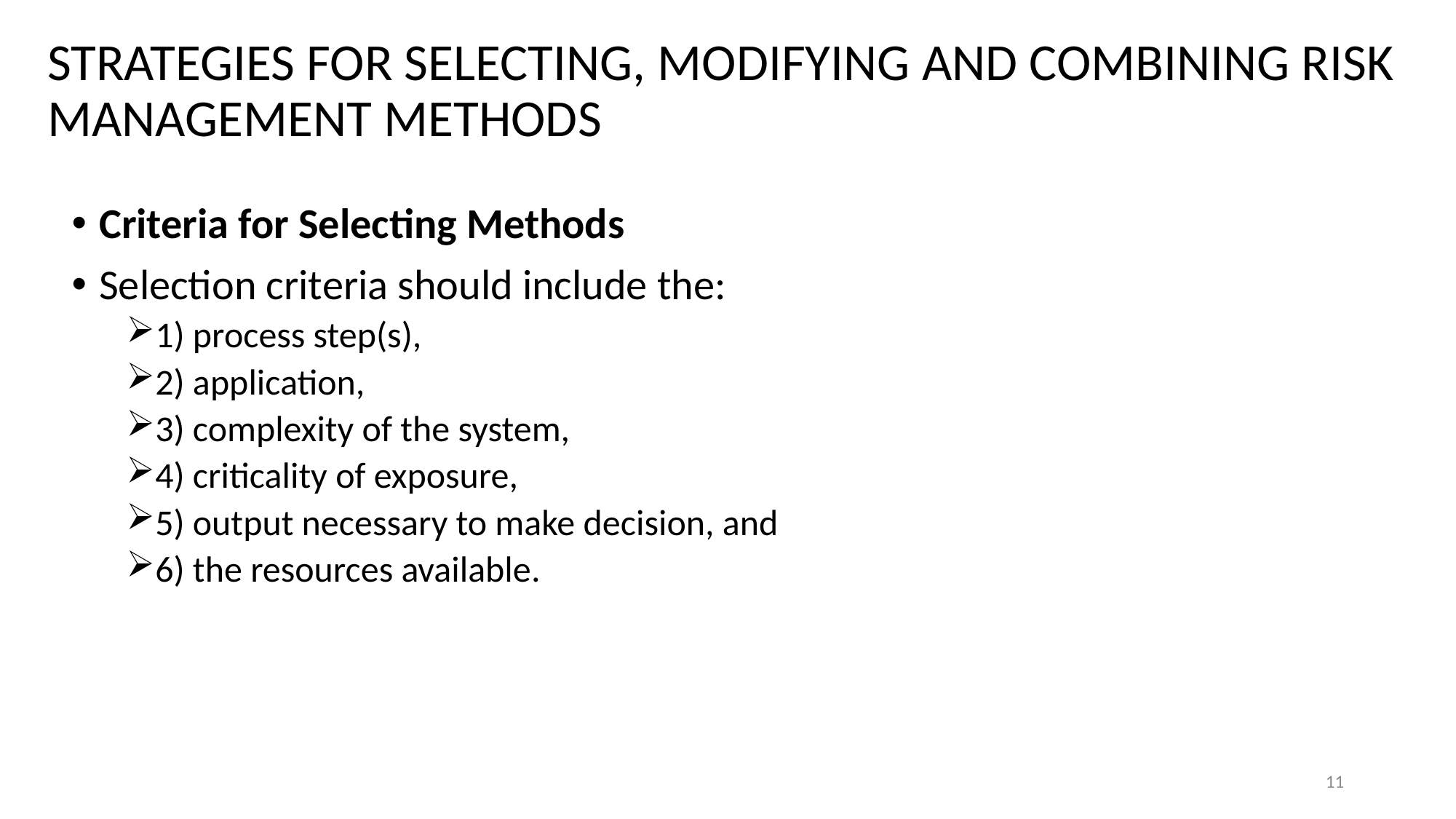

# STRATEGIES FOR SELECTING, MODIFYING AND COMBINING RISK MANAGEMENT METHODS
Criteria for Selecting Methods
Selection criteria should include the:
1) process step(s),
2) application,
3) complexity of the system,
4) criticality of exposure,
5) output necessary to make decision, and
6) the resources available.
11